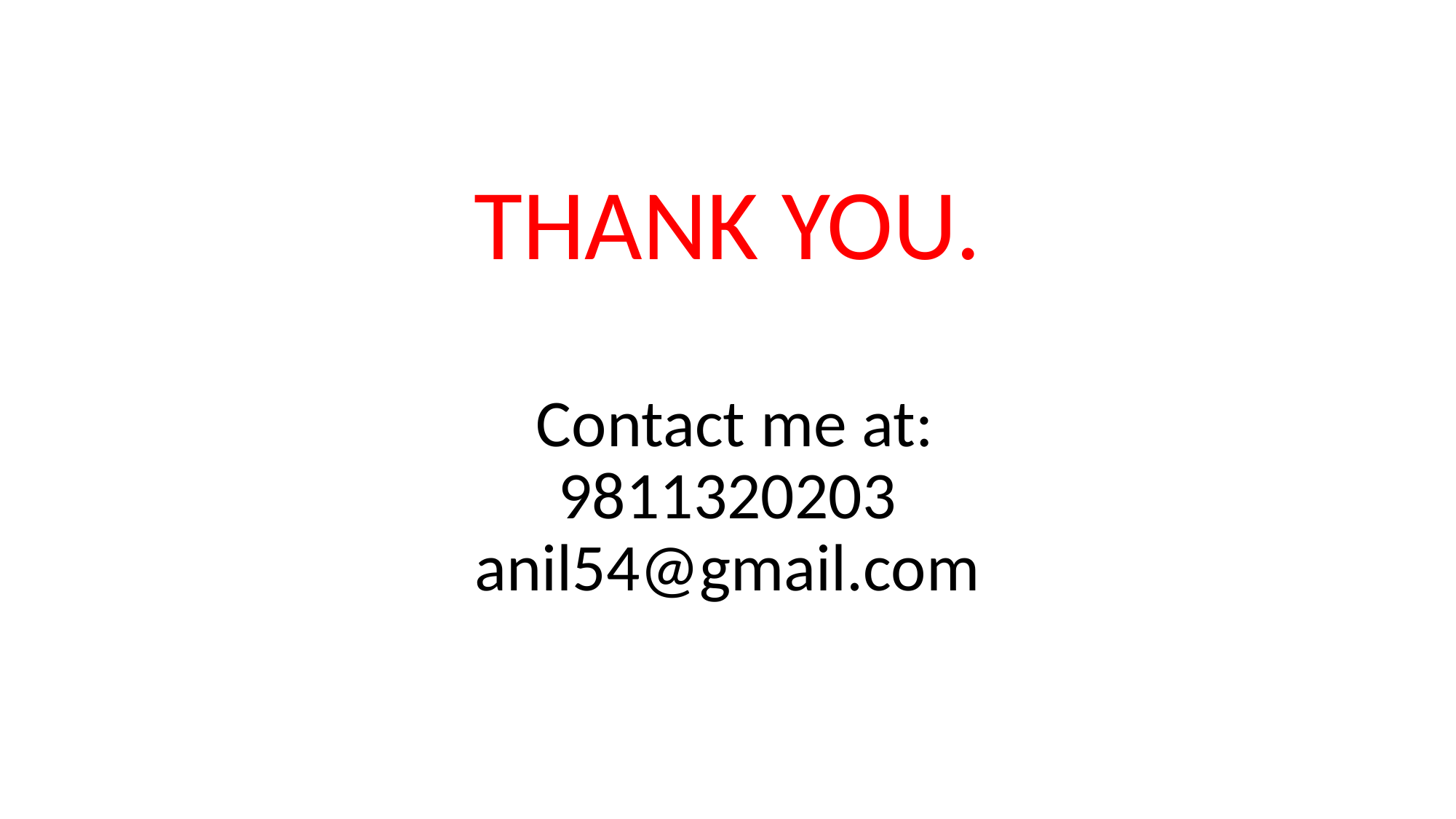

# THANK YOU. Contact me at: 9811320203 anil54@gmail.com